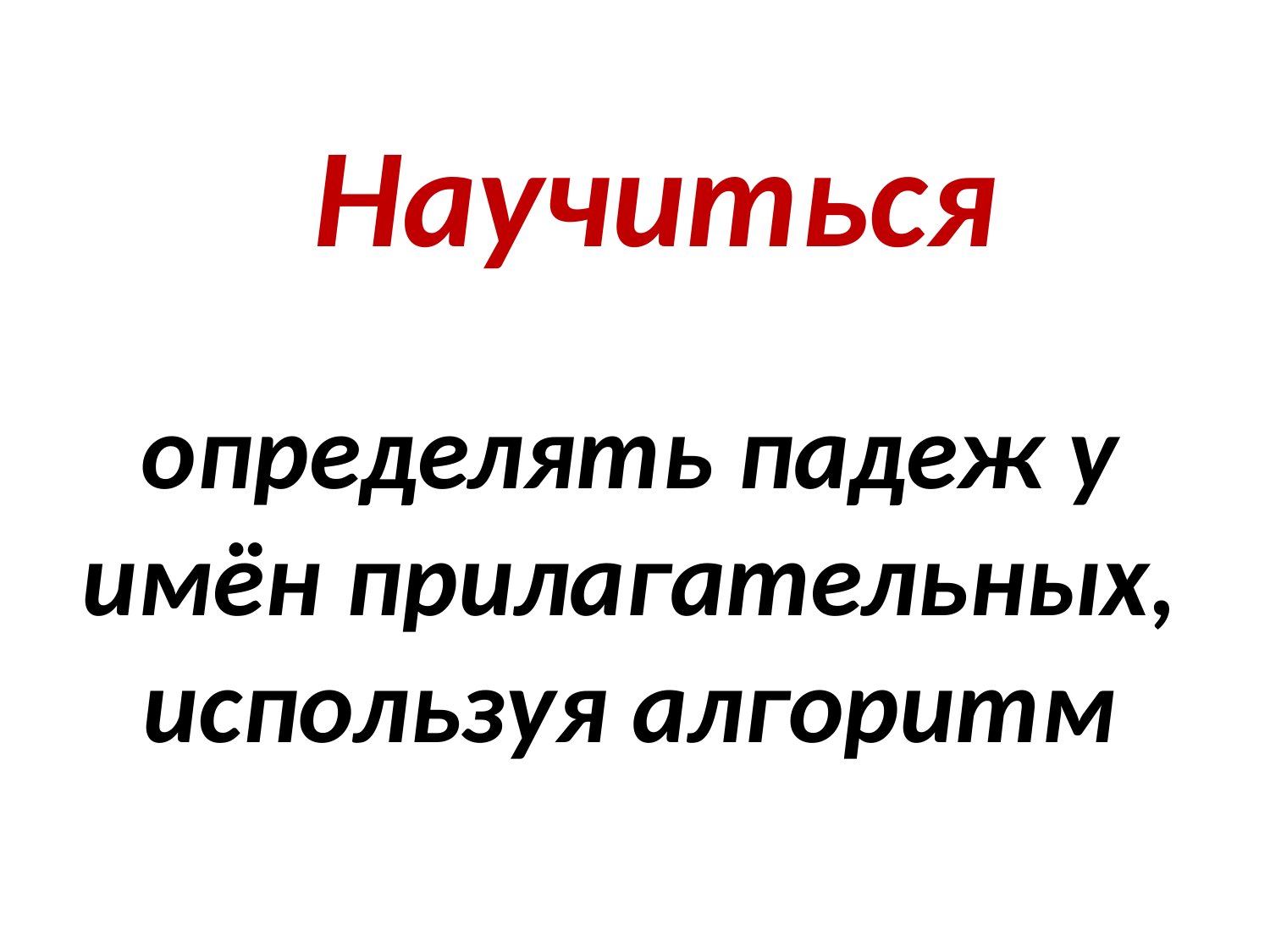

Научиться
определять падеж у имён прилагательных, используя алгоритм